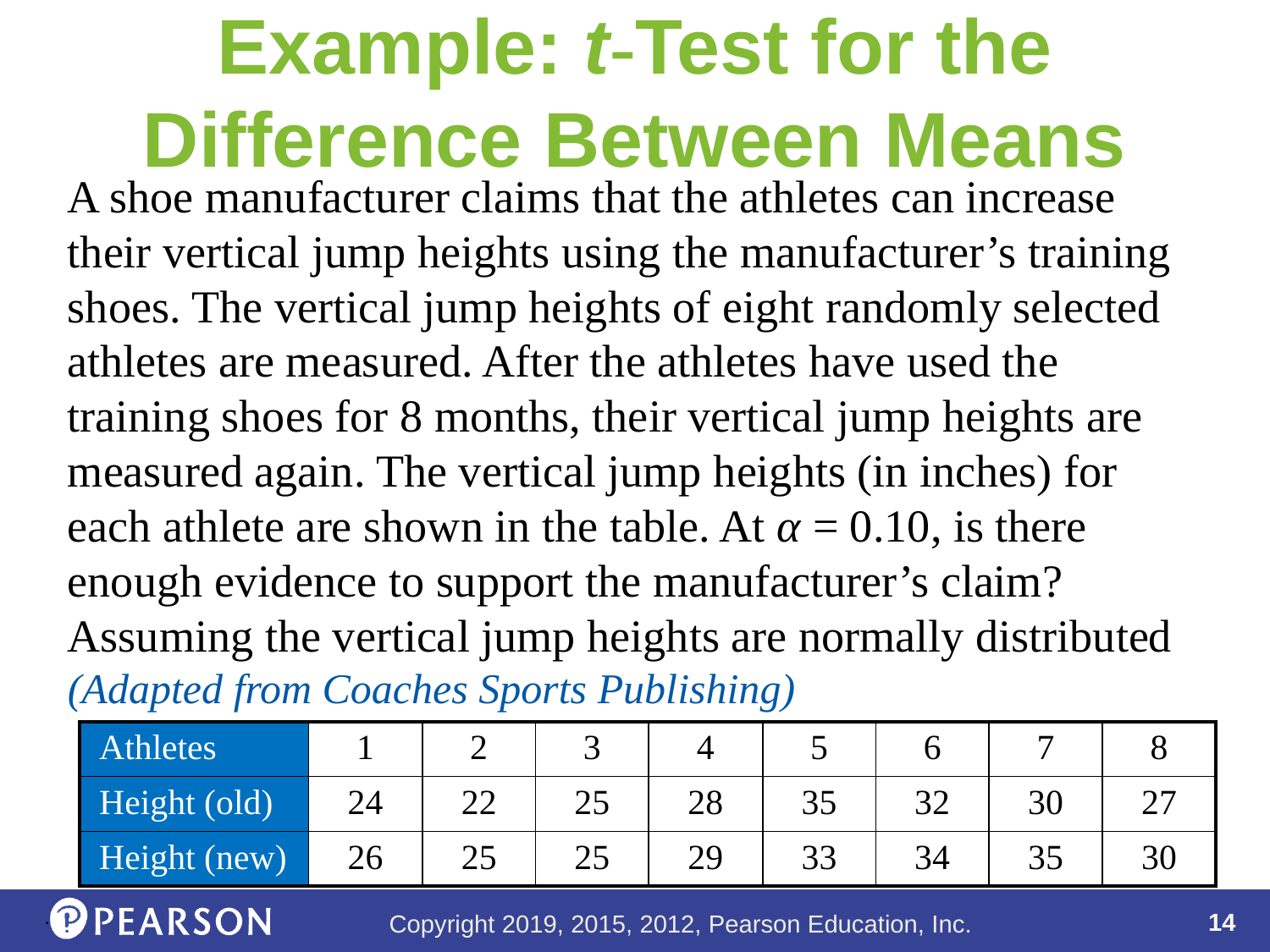

# Example: t-Test for the Difference Between Means
A shoe manufacturer claims that the athletes can increase their vertical jump heights using the manufacturer’s training shoes. The vertical jump heights of eight randomly selected athletes are measured. After the athletes have used the training shoes for 8 months, their vertical jump heights are measured again. The vertical jump heights (in inches) for each athlete are shown in the table. At α = 0.10, is there enough evidence to support the manufacturer’s claim? Assuming the vertical jump heights are normally distributed (Adapted from Coaches Sports Publishing)
| Athletes | 1 | 2 | 3 | 4 | 5 | 6 | 7 | 8 |
| --- | --- | --- | --- | --- | --- | --- | --- | --- |
| Height (old) | 24 | 22 | 25 | 28 | 35 | 32 | 30 | 27 |
| Height (new) | 26 | 25 | 25 | 29 | 33 | 34 | 35 | 30 |
.